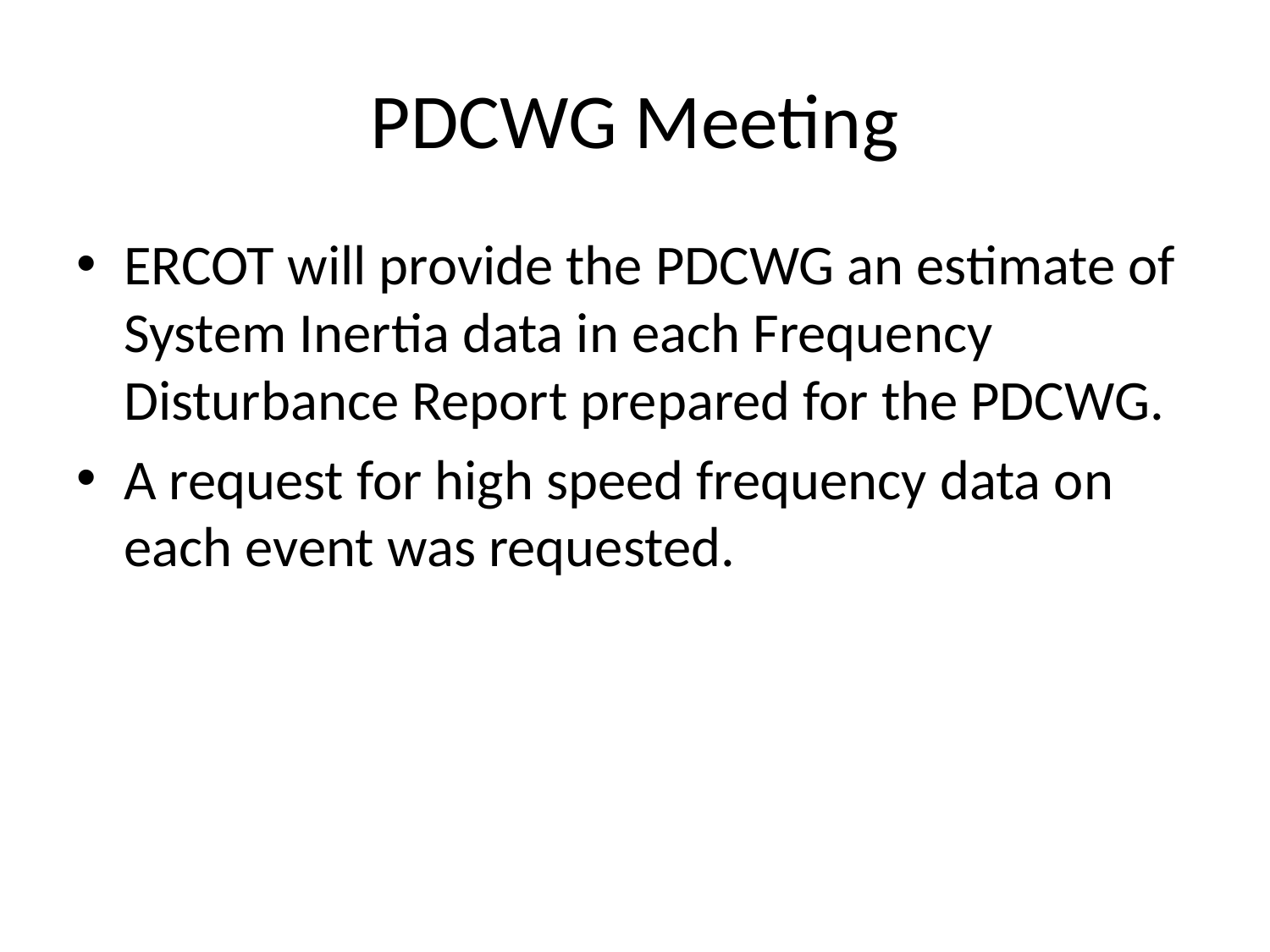

# PDCWG Meeting
ERCOT will provide the PDCWG an estimate of System Inertia data in each Frequency Disturbance Report prepared for the PDCWG.
A request for high speed frequency data on each event was requested.